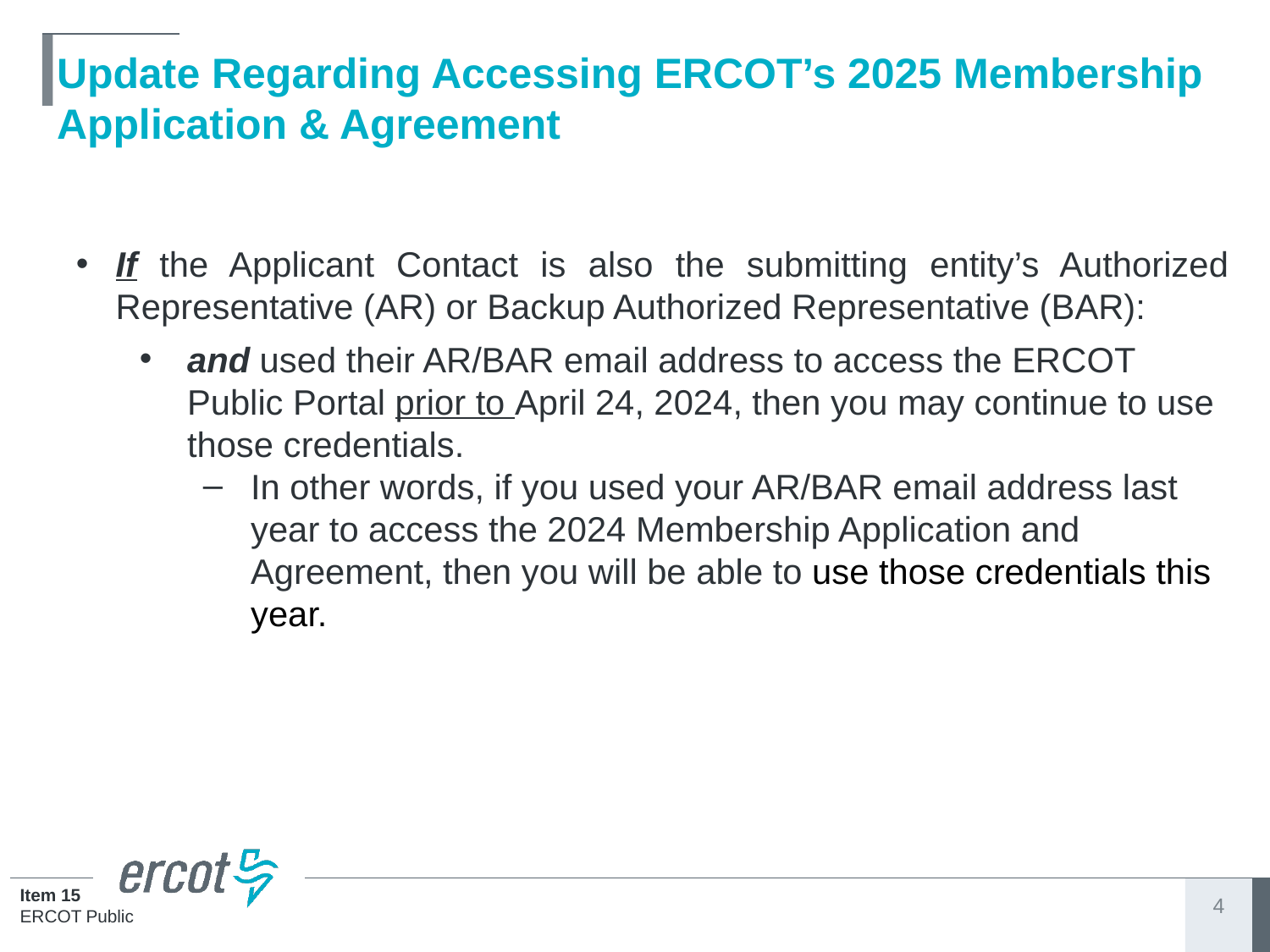

# Update Regarding Accessing ERCOT’s 2025 Membership Application & Agreement
If the Applicant Contact is also the submitting entity’s Authorized Representative (AR) or Backup Authorized Representative (BAR):
and used their AR/BAR email address to access the ERCOT Public Portal prior to April 24, 2024, then you may continue to use those credentials.
In other words, if you used your AR/BAR email address last year to access the 2024 Membership Application and Agreement, then you will be able to use those credentials this year.

4